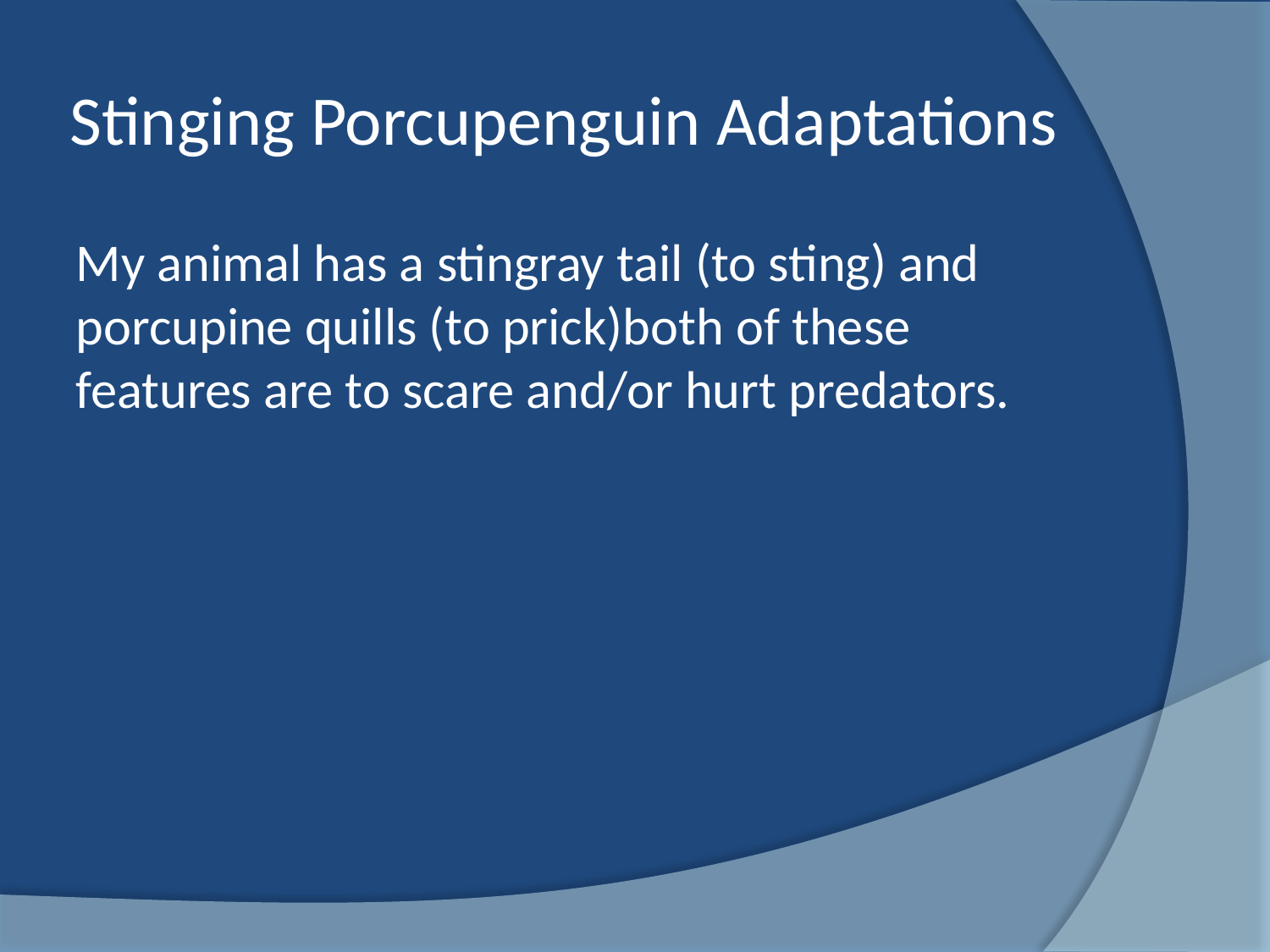

# Stinging Porcupenguin Adaptations
My animal has a stingray tail (to sting) and porcupine quills (to prick)both of these features are to scare and/or hurt predators.